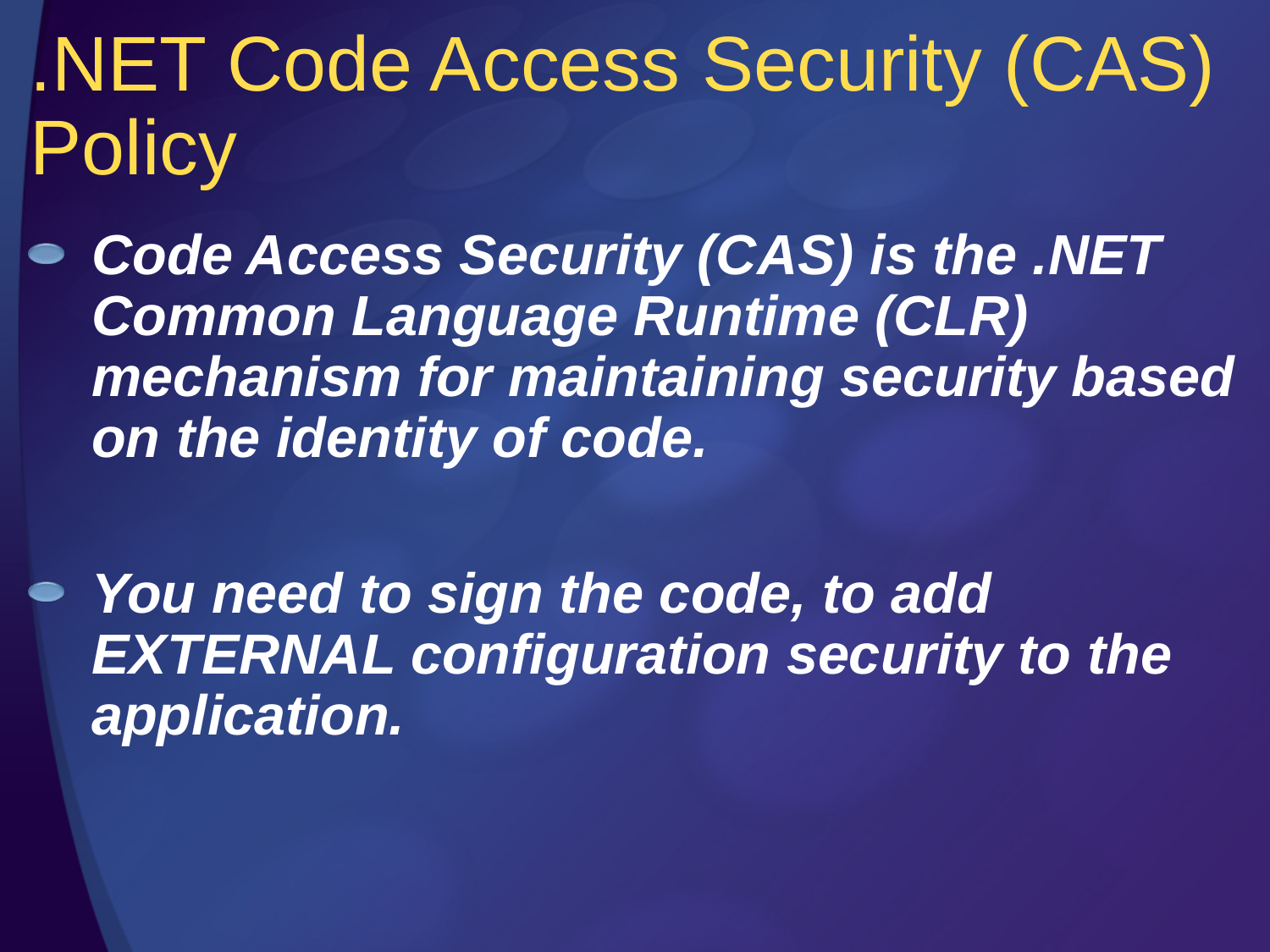

# .NET Code Access Security (CAS) Policy
Code Access Security (CAS) is the .NET Common Language Runtime (CLR) mechanism for maintaining security based on the identity of code.

You need to sign the code, to add EXTERNAL configuration security to the application.